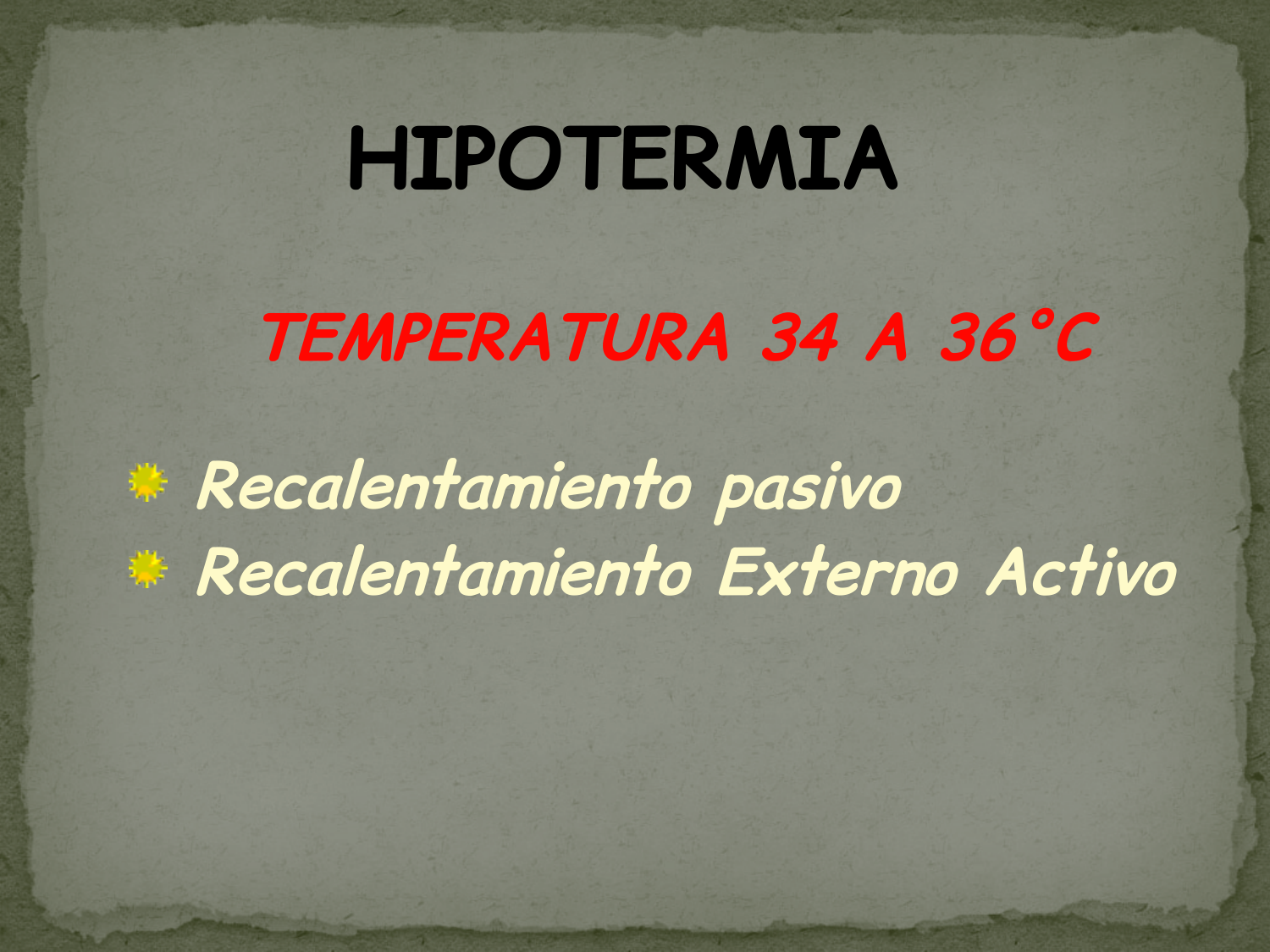

# HIPOTERMIA
TEMPERATURA 34 A 36°C
 Recalentamiento pasivo
 Recalentamiento Externo Activo